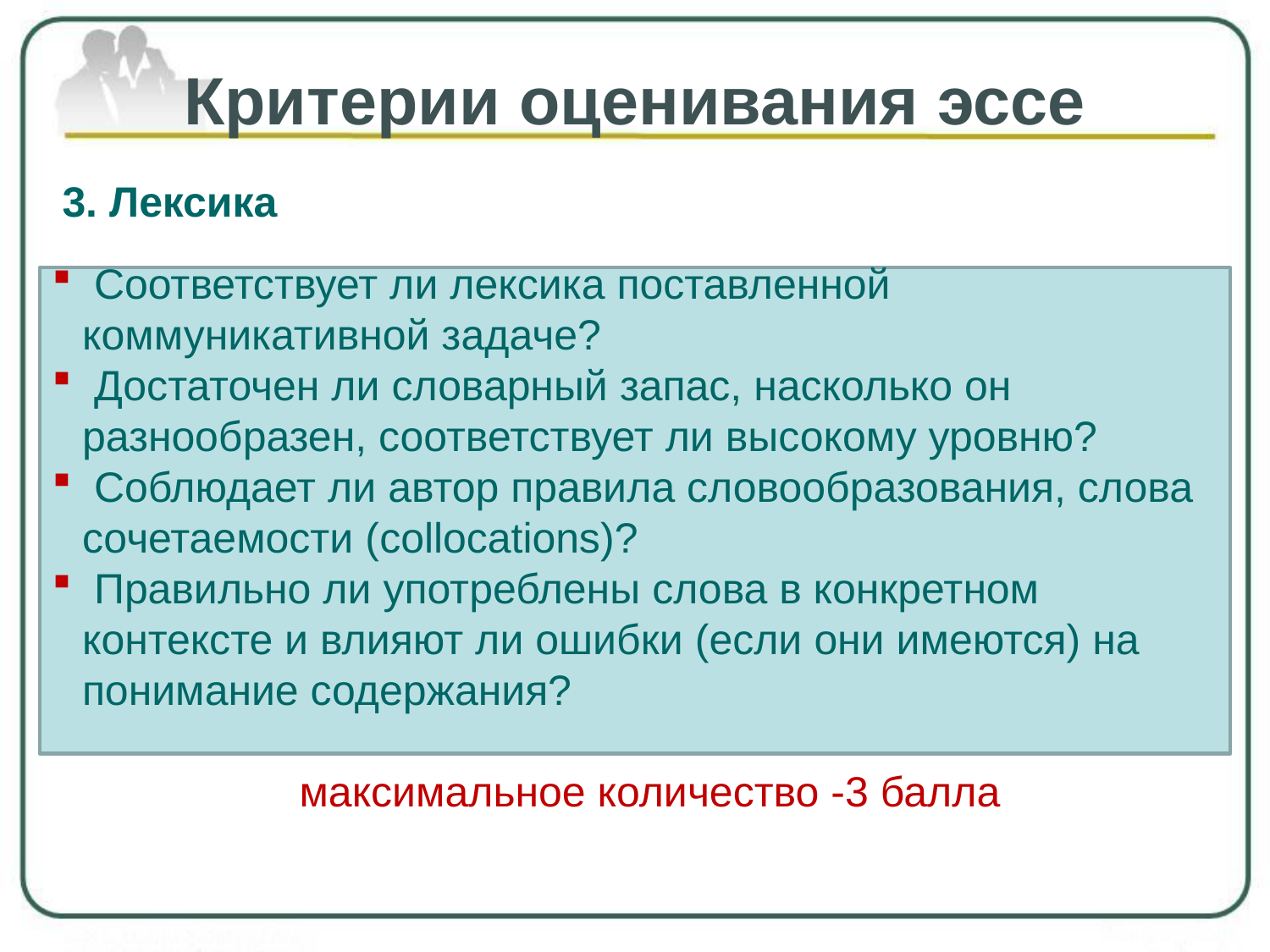

# Критерии оценивания эссе
3. Лексика

 Соответствует ли лексика поставленной коммуникативной задаче?
 Достаточен ли словарный запас, насколько он разнообразен, соответствует ли высокому уровню?
 Соблюдает ли автор правила словообразования, слова сочетаемости (collocations)?
 Правильно ли употреблены слова в конкретном контексте и влияют ли ошибки (если они имеются) на понимание содержания?

максимальное количество -3 балла